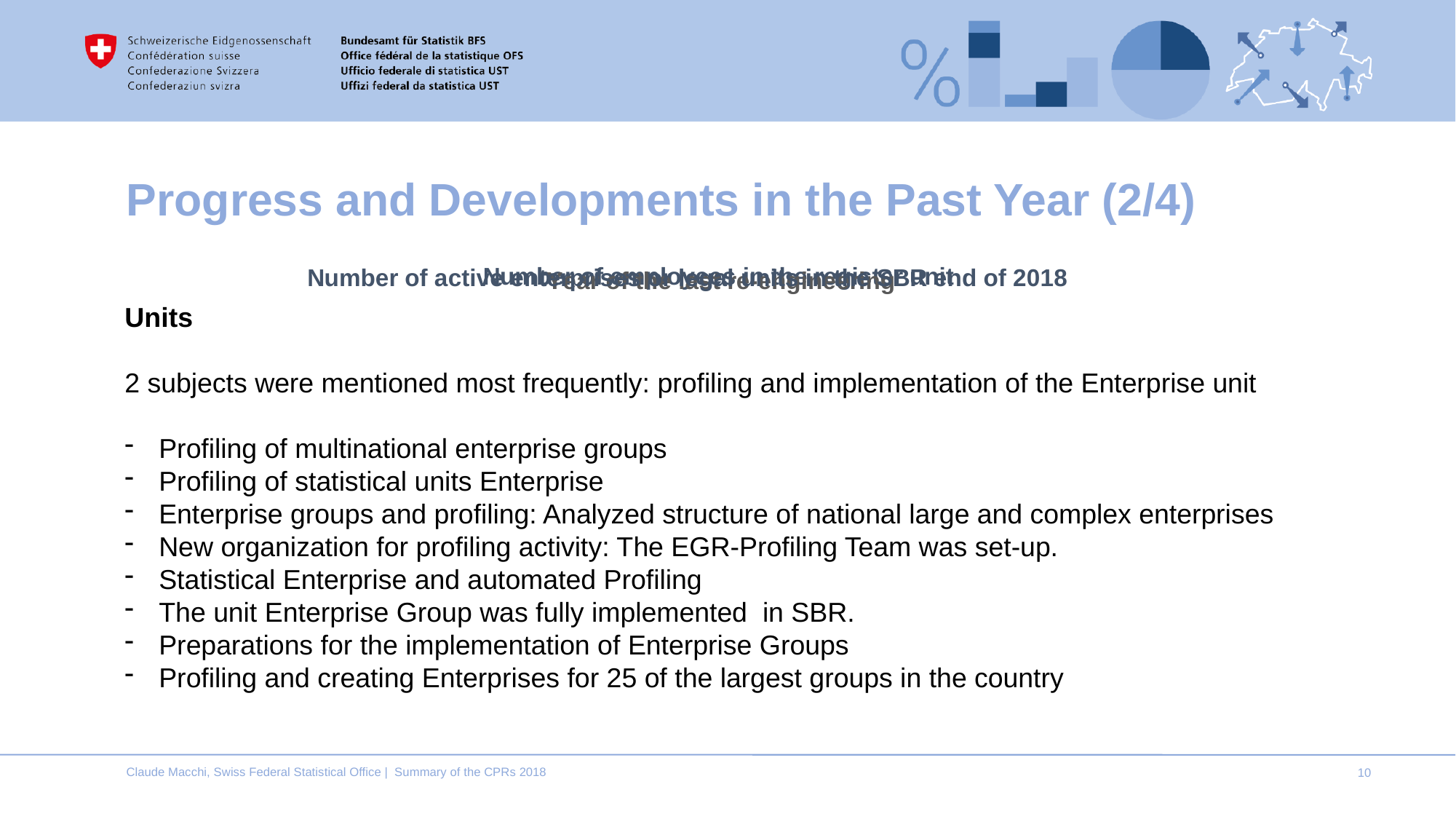

# Progress and Developments in the Past Year (2/4)

[unsupported chart]

[unsupported chart]

[unsupported chart]

[unsupported chart]

Units

2 subjects were mentioned most frequently: profiling and implementation of the Enterprise unit

Profiling of multinational enterprise groups
Profiling of statistical units Enterprise
Enterprise groups and profiling: Analyzed structure of national large and complex enterprises
New organization for profiling activity: The EGR-Profiling Team was set-up.
Statistical Enterprise and automated Profiling
The unit Enterprise Group was fully implemented  in SBR.
Preparations for the implementation of Enterprise Groups
Profiling and creating Enterprises for 25 of the largest groups in the country
Claude Macchi, Swiss Federal Statistical Office |  Summary of the CPRs 2018
10